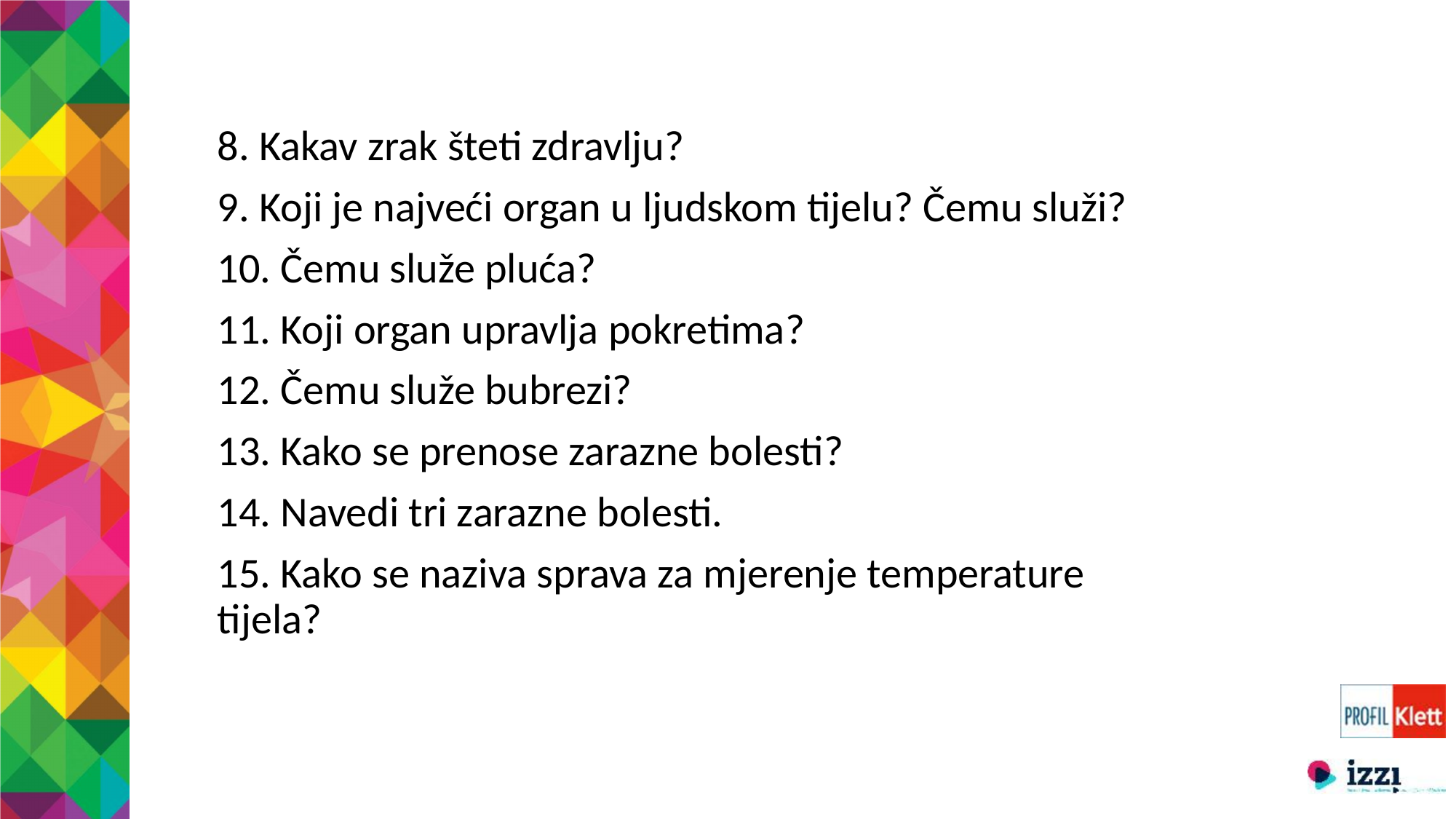

8. Kakav zrak šteti zdravlju?
9. Koji je najveći organ u ljudskom tijelu? Čemu služi?
10. Čemu služe pluća?
11. Koji organ upravlja pokretima?
12. Čemu služe bubrezi?
13. Kako se prenose zarazne bolesti?
14. Navedi tri zarazne bolesti.
15. Kako se naziva sprava za mjerenje temperature tijela?